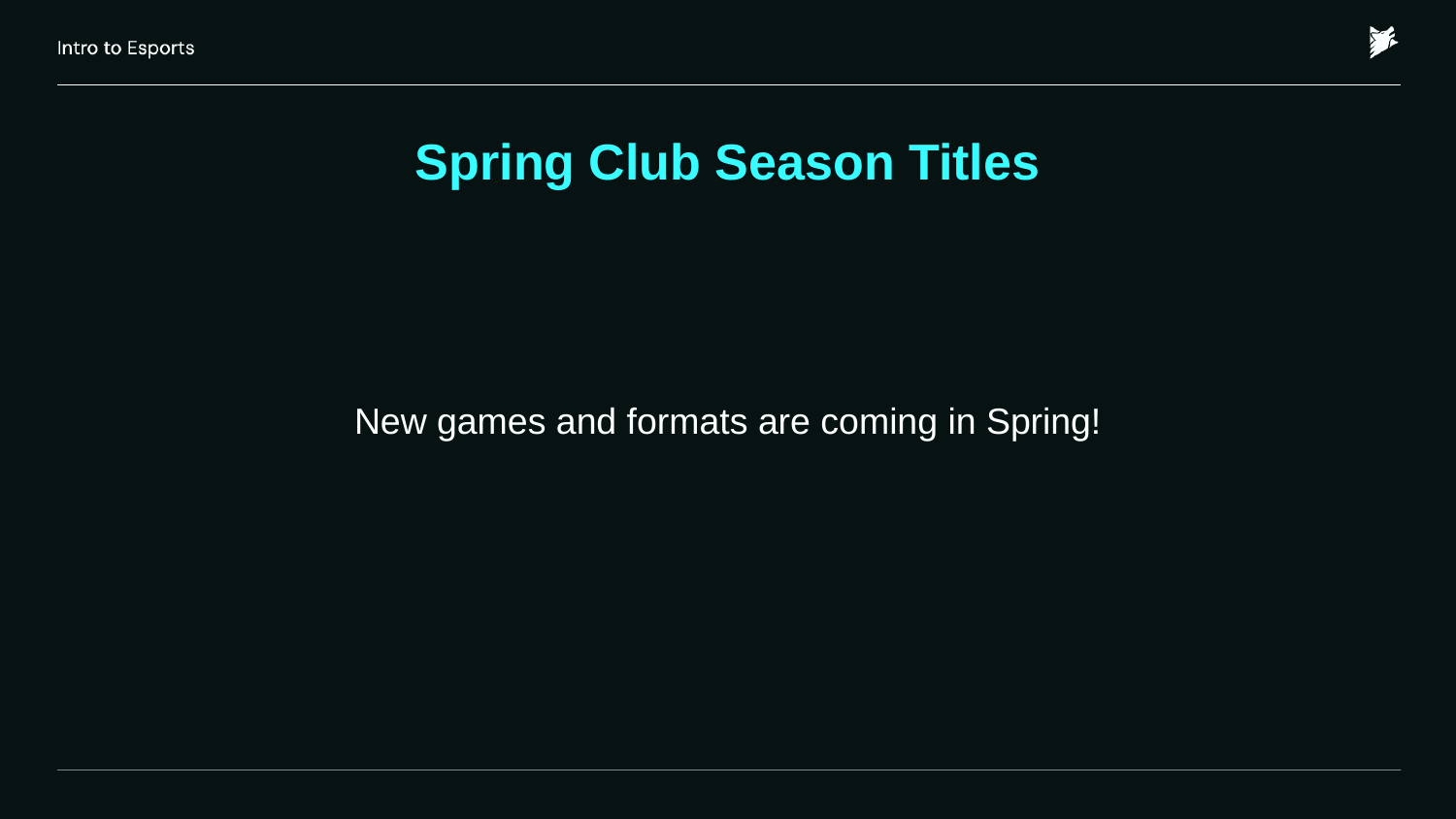

# Spring Club Season Titles
New games and formats are coming in Spring!